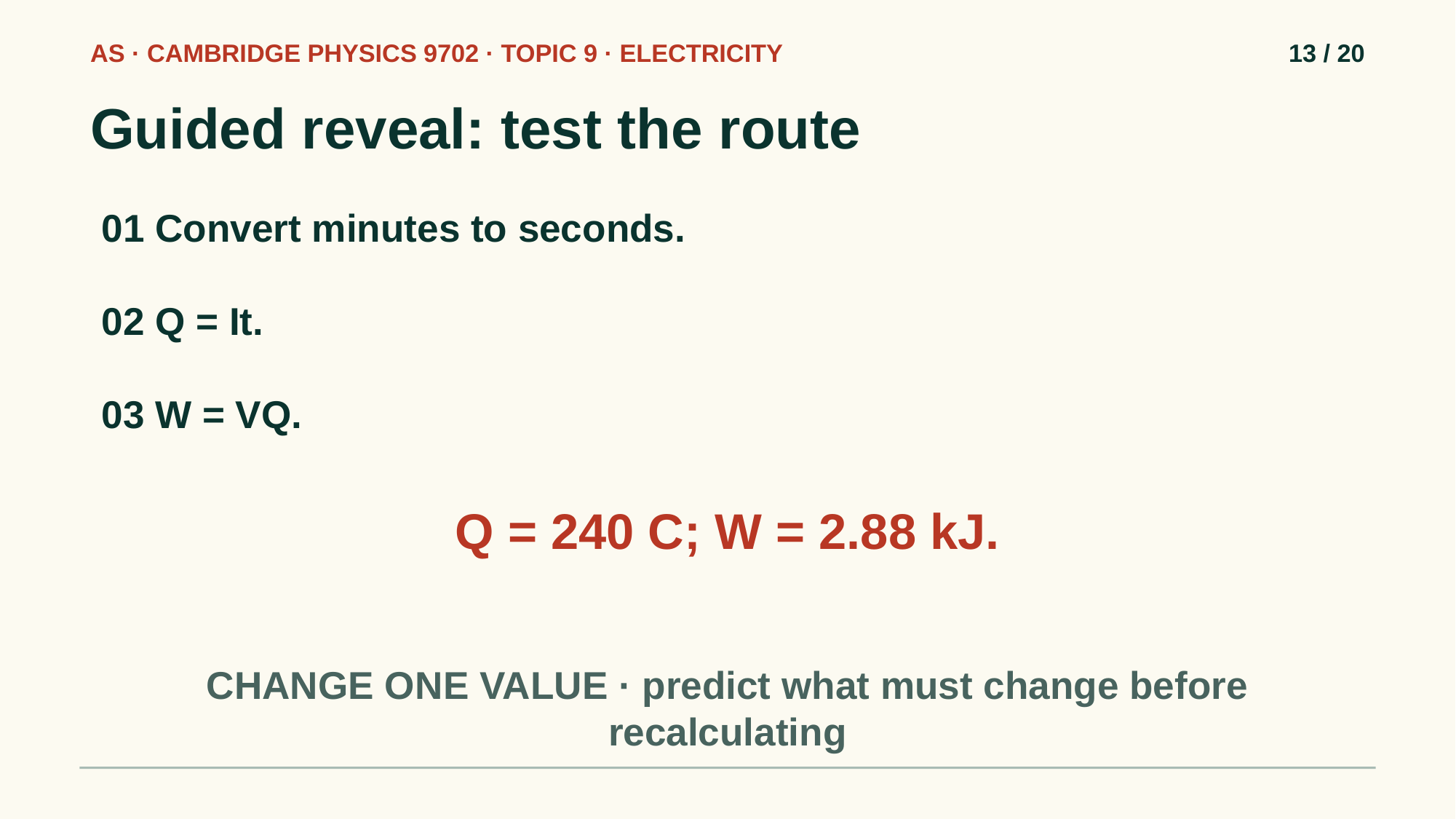

AS · CAMBRIDGE PHYSICS 9702 · TOPIC 9 · ELECTRICITY
13 / 20
Guided reveal: test the route
01 Convert minutes to seconds.
02 Q = It.
03 W = VQ.
Q = 240 C; W = 2.88 kJ.
CHANGE ONE VALUE · predict what must change before recalculating